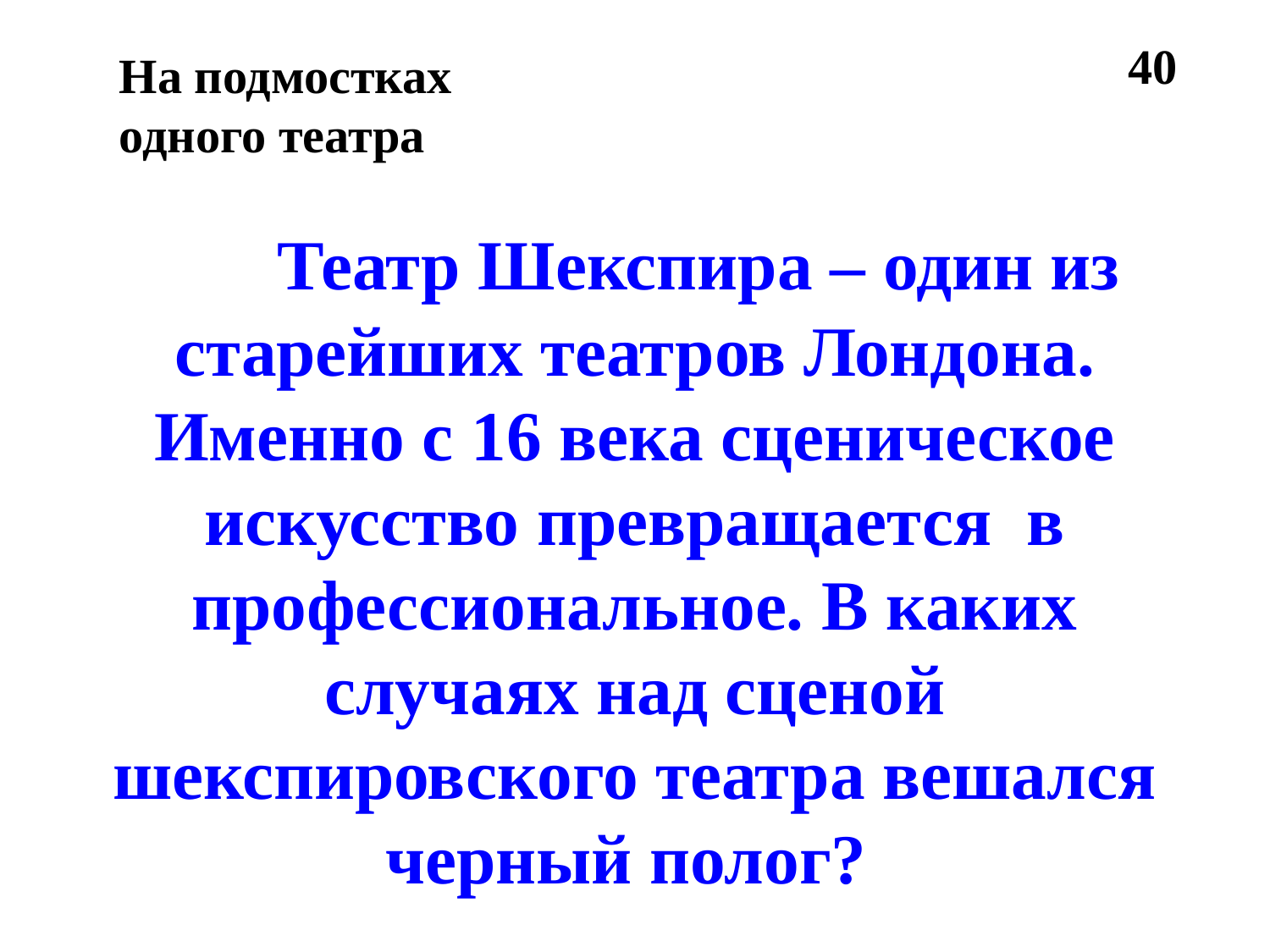

40
На подмостках
одного театра
	Театр Шекспира – один из старейших театров Лондона. Именно с 16 века сценическое искусство превращается  в профессиональное. В каких случаях над сценой шекспировского театра вешался черный полог?